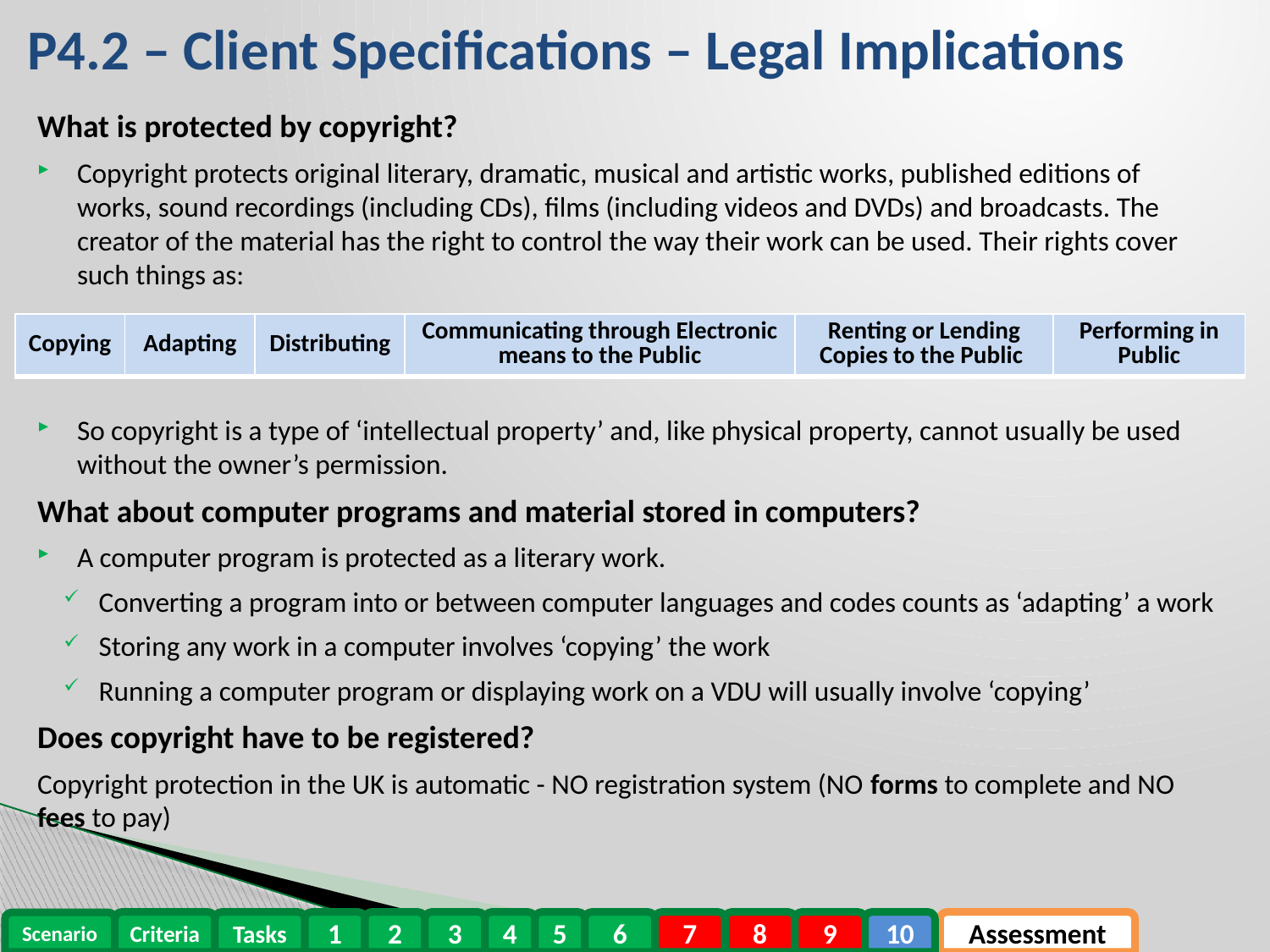

P4.2 – Client Specifications – Legal Implications
What is protected by copyright?
Copyright protects original literary, dramatic, musical and artistic works, published editions of works, sound recordings (including CDs), films (including videos and DVDs) and broadcasts. The creator of the material has the right to control the way their work can be used. Their rights cover such things as:

So copyright is a type of ‘intellectual property’ and, like physical property, cannot usually be used without the owner’s permission.
What about computer programs and material stored in computers?
A computer program is protected as a literary work.
Converting a program into or between computer languages and codes counts as ‘adapting’ a work
Storing any work in a computer involves ‘copying’ the work
Running a computer program or displaying work on a VDU will usually involve ‘copying’
Does copyright have to be registered?
Copyright protection in the UK is automatic - NO registration system (NO forms to complete and NO fees to pay)
| Copying | Adapting | Distributing | Communicating through Electronic means to the Public | Renting or Lending Copies to the Public | Performing in Public |
| --- | --- | --- | --- | --- | --- |